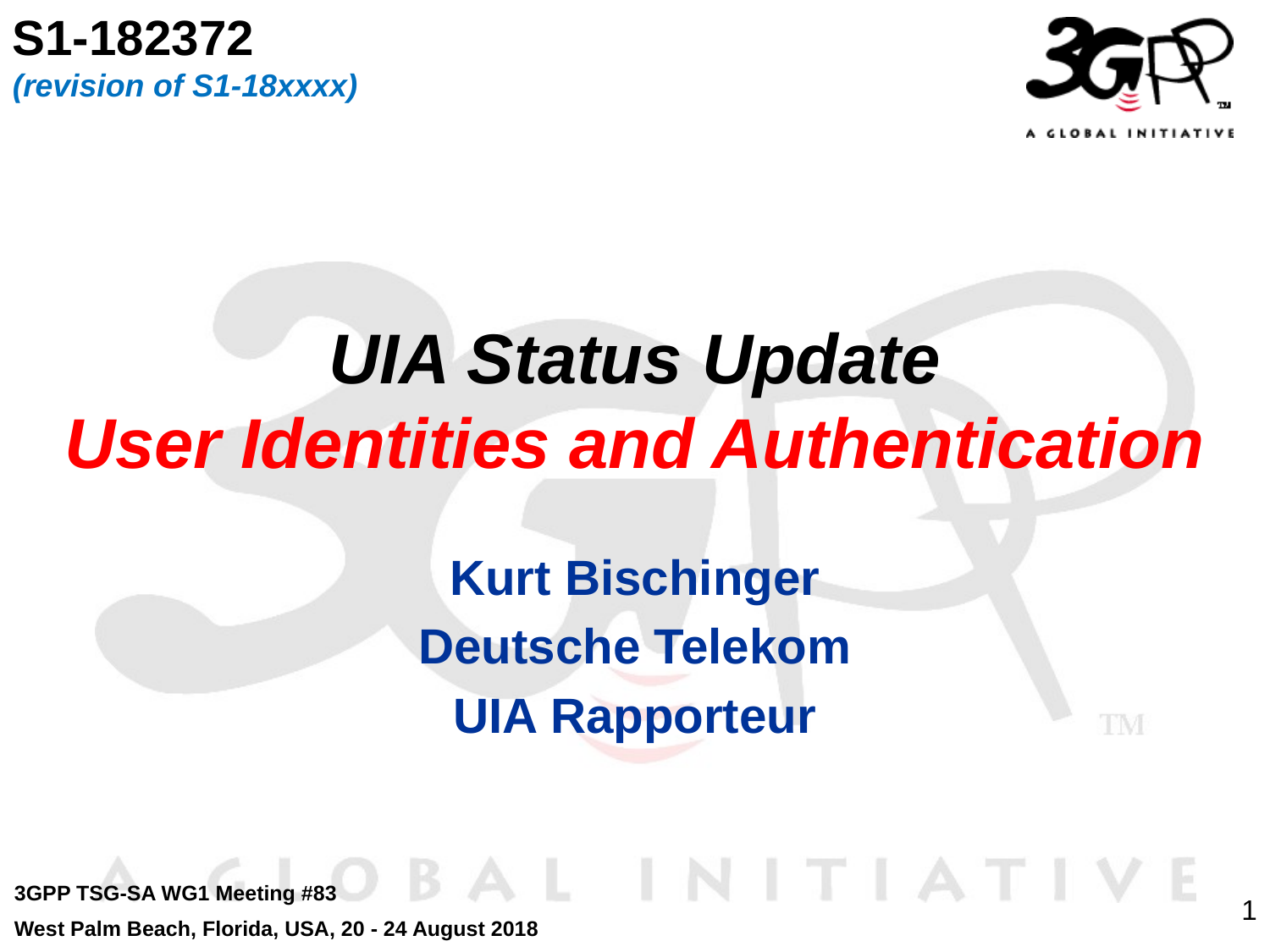

S1-182372
(revision of S1-18xxxx)
# UIA Status Update User Identities and Authentication
Kurt Bischinger
Deutsche Telekom
UIA Rapporteur
3GPP TSG-SA WG1 Meeting #83
West Palm Beach, Florida, USA, 20 - 24 August 2018
1